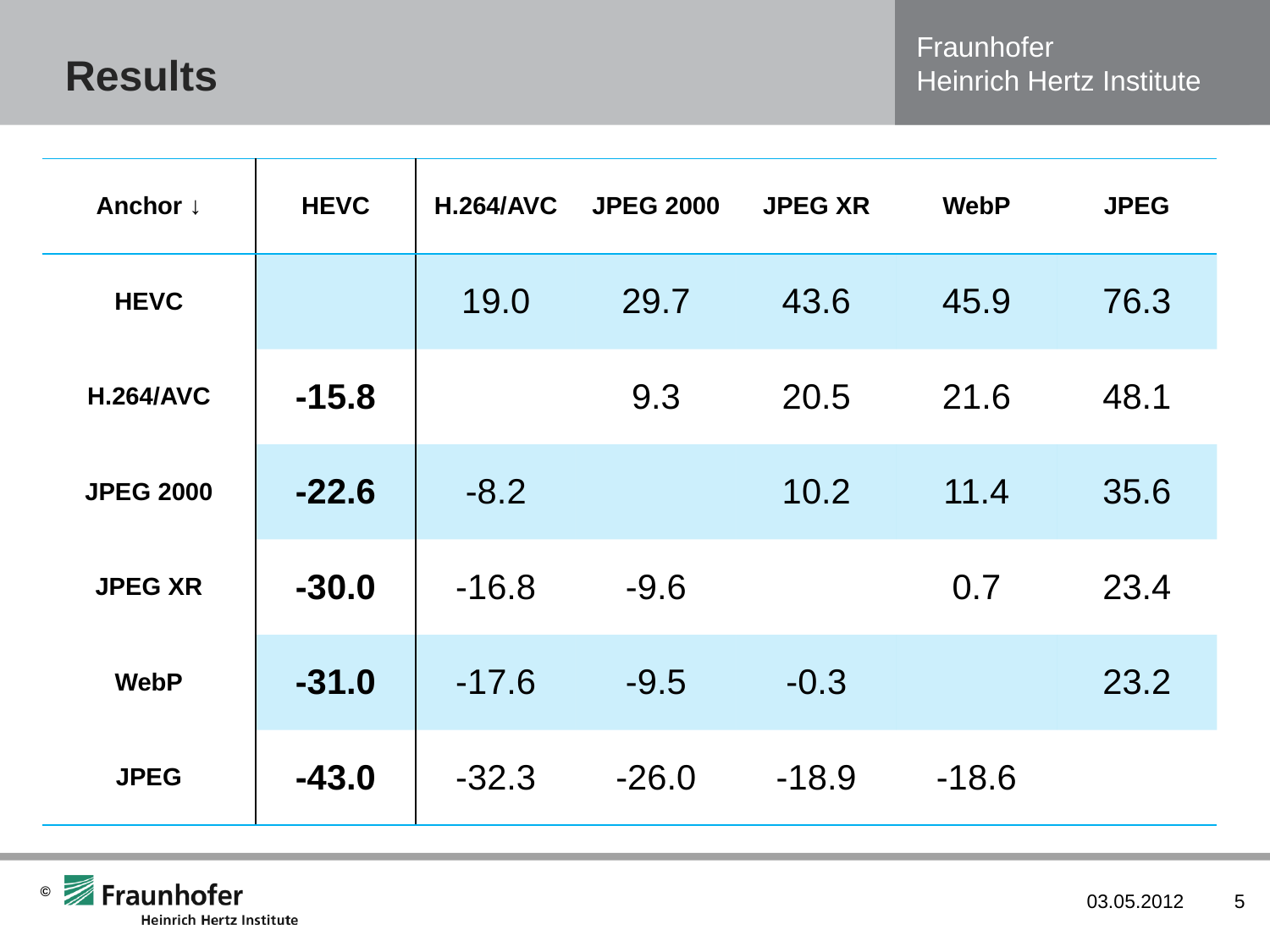

# Results
| Anchor ↓ | HEVC | H.264/AVC | JPEG 2000 | JPEG XR | WebP | JPEG |
| --- | --- | --- | --- | --- | --- | --- |
| HEVC |  | 19.0 | 29.7 | 43.6 | 45.9 | 76.3 |
| H.264/AVC | -15.8 |  | 9.3 | 20.5 | 21.6 | 48.1 |
| JPEG 2000 | -22.6 | -8.2 |  | 10.2 | 11.4 | 35.6 |
| JPEG XR | -30.0 | -16.8 | -9.6 |  | 0.7 | 23.4 |
| WebP | -31.0 | -17.6 | -9.5 | -0.3 |  | 23.2 |
| JPEG | -43.0 | -32.3 | -26.0 | -18.9 | -18.6 |  |
03.05.2012
5